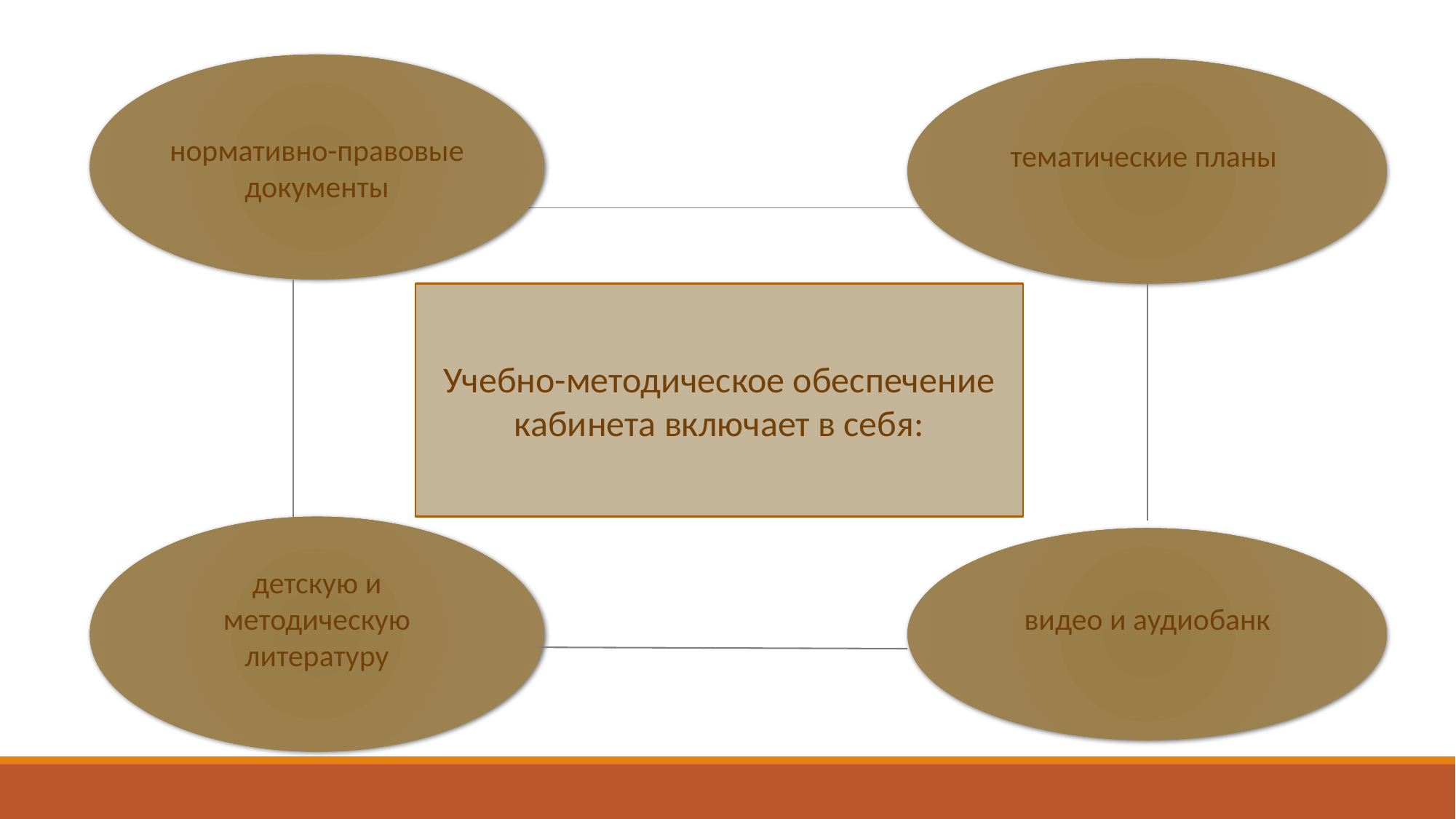

нормативно-правовые документы
тематические планы

Учебно-методическое обеспечение кабинета включает в себя:
детскую и методическую литературу

видео и аудиобанк